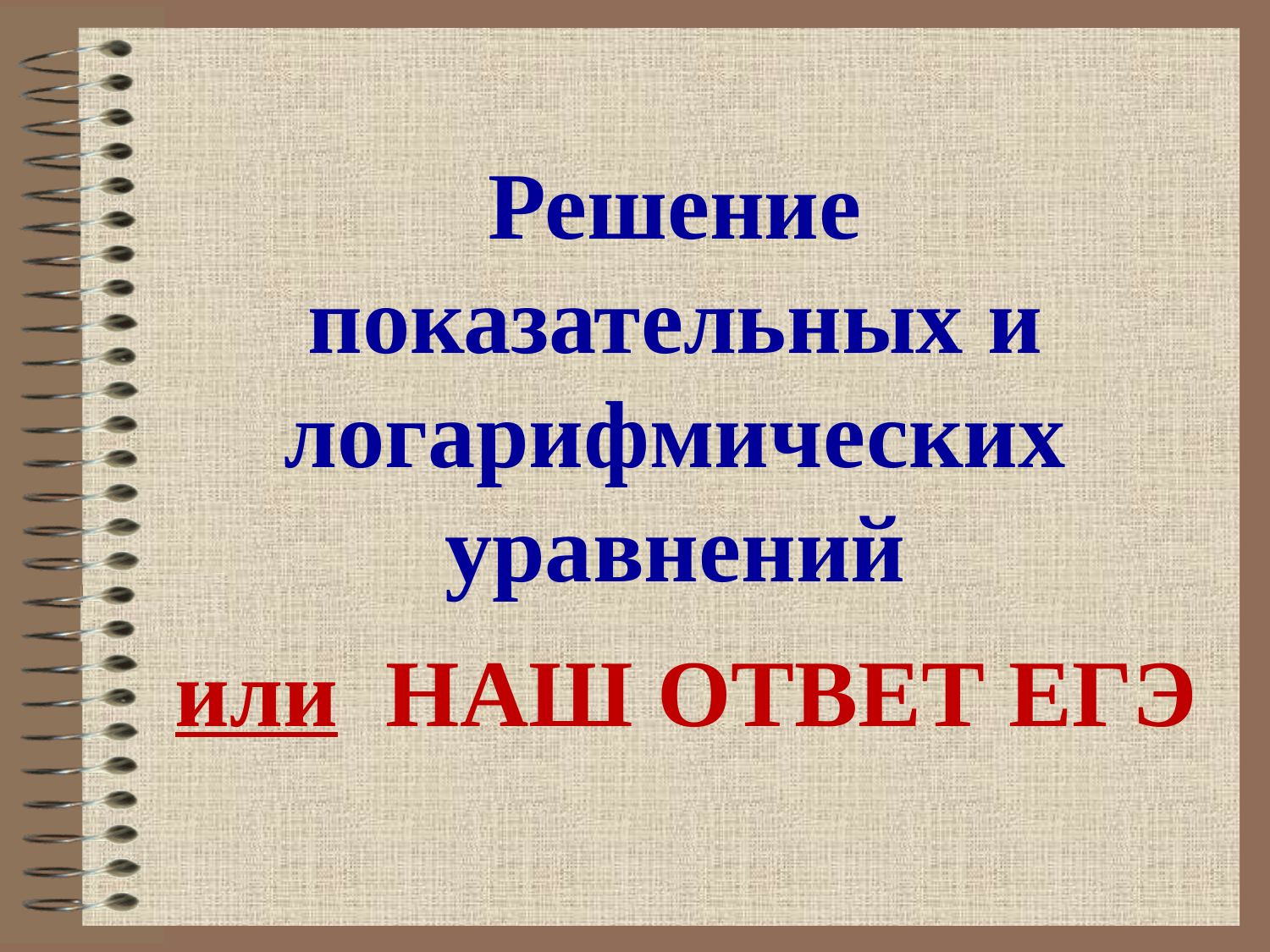

# Решение показательных и логарифмических уравнений
или  НАШ ОТВЕТ ЕГЭ